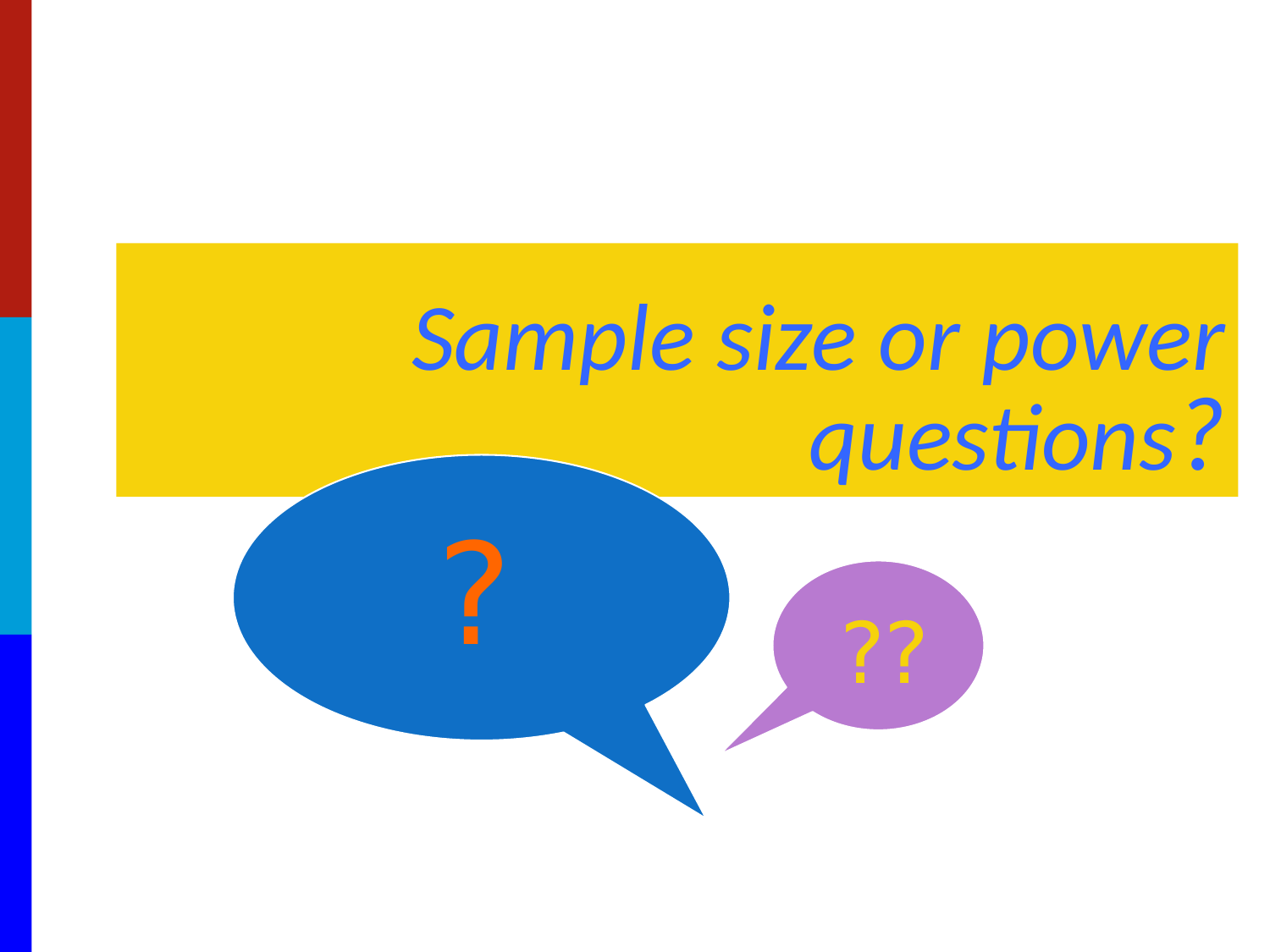

# Sample size or power questions?

?

??